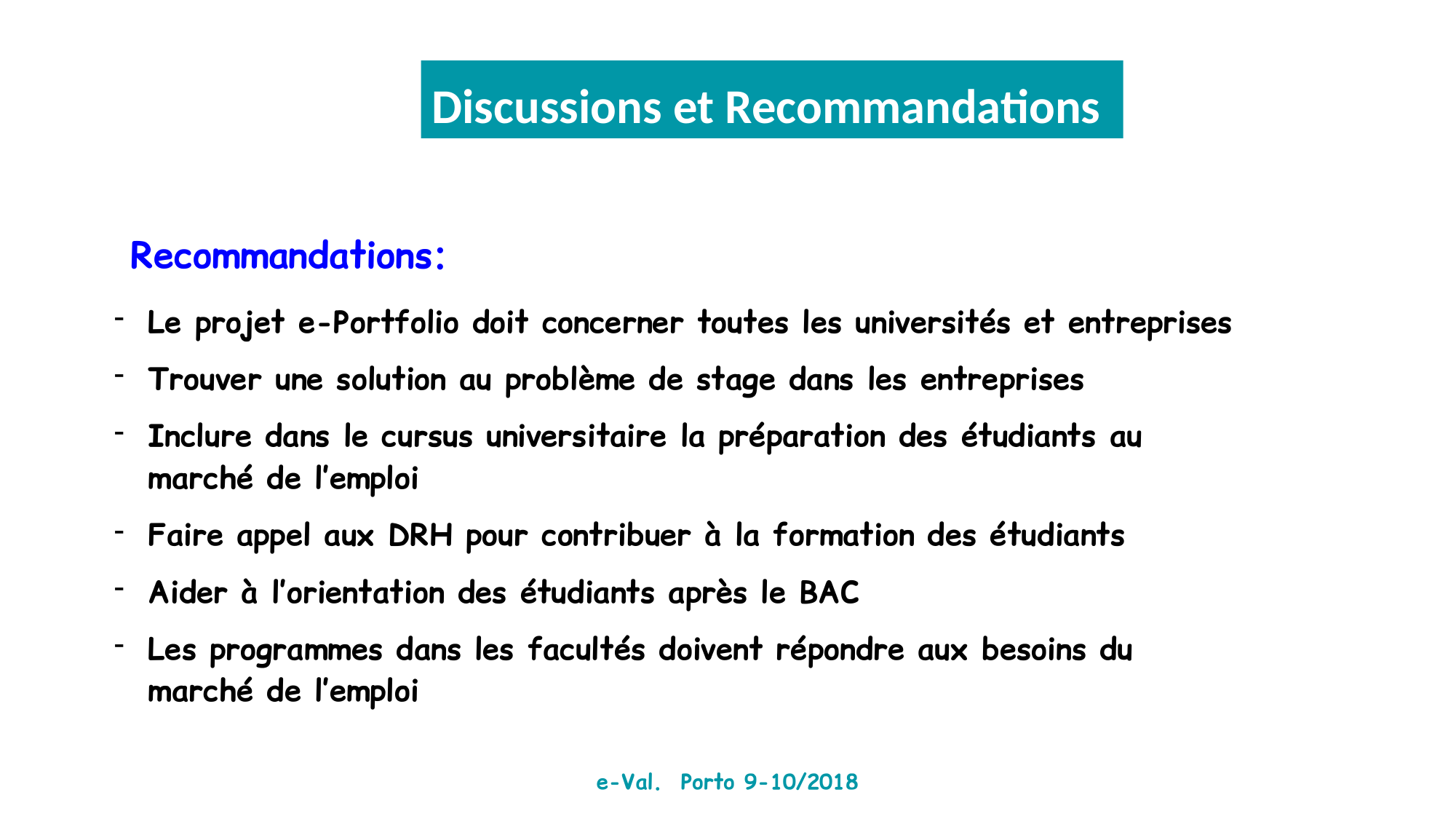

Discussions et Recommandations
Recommandations:
Le projet e-Portfolio doit concerner toutes les universités et entreprises
Trouver une solution au problème de stage dans les entreprises
Inclure dans le cursus universitaire la préparation des étudiants au marché de l’emploi
Faire appel aux DRH pour contribuer à la formation des étudiants
Aider à l’orientation des étudiants après le BAC
Les programmes dans les facultés doivent répondre aux besoins du marché de l’emploi

e-Val.  Porto 9-10/2018